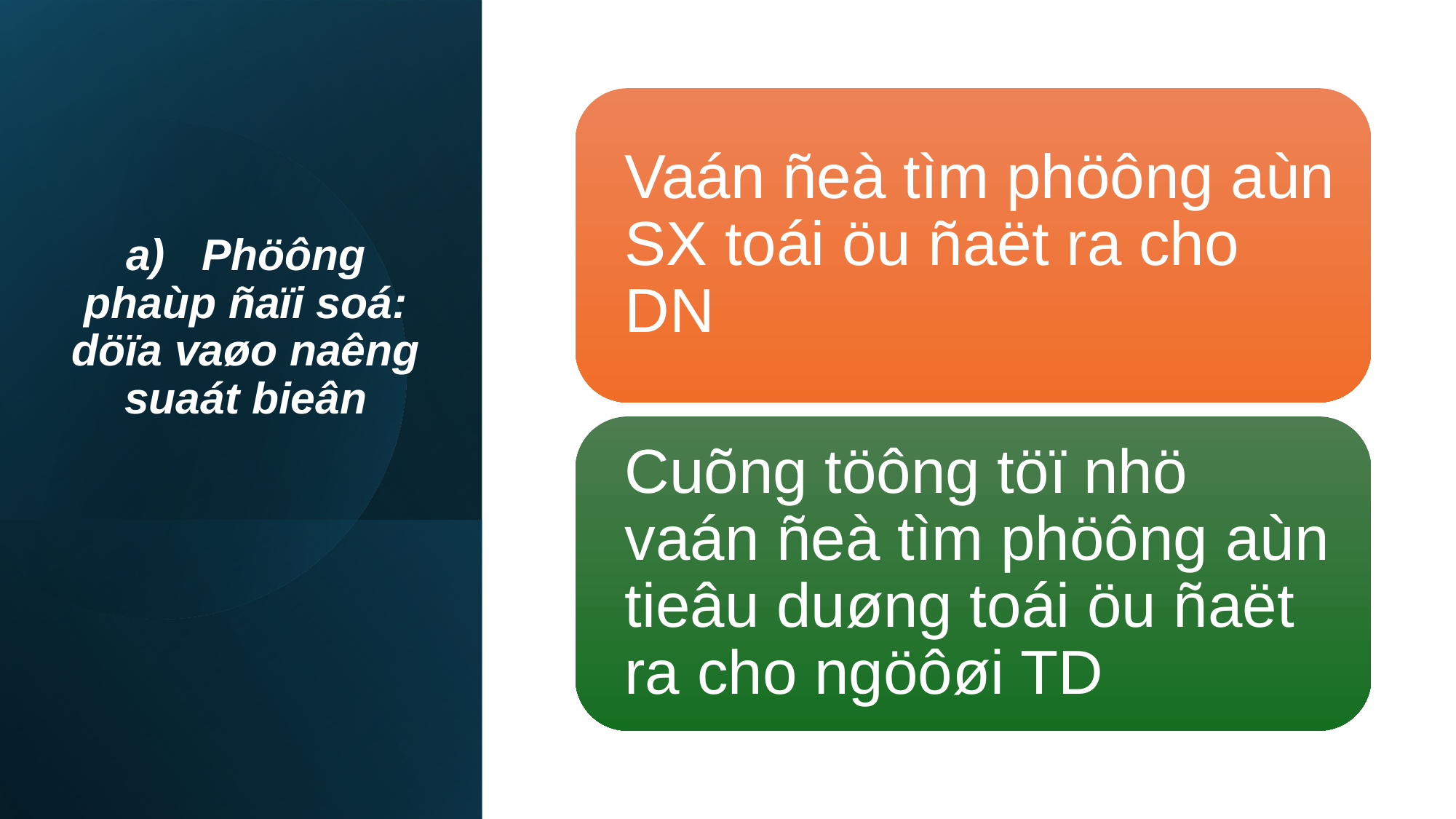

Vaán ñeà tìm phöông aùn SX toái öu ñaët ra cho DN
Cuõng töông töï nhö vaán ñeà tìm phöông aùn tieâu duøng toái öu ñaët ra cho ngöôøi TD

# a)   Phöông phaùp ñaïi soá: döïa vaøo naêng suaát bieân